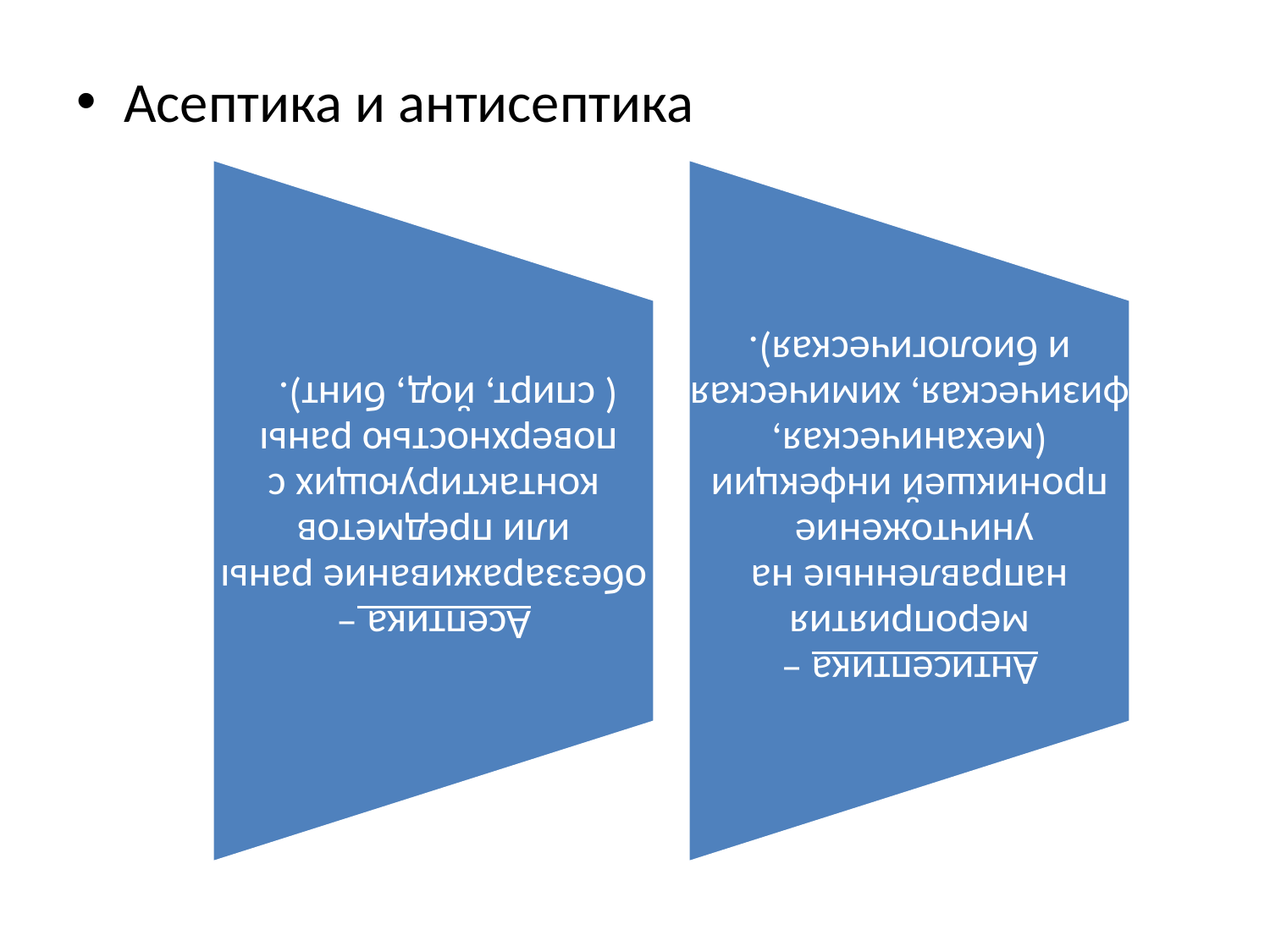

Асептика и антисептика
Асептика – обеззараживание раны или предметов контактирующих с поверхностью раны  ( спирт, йод, бинт).
Антисептика – мероприятия направленные на уничтожение  проникшей инфекции (механическая, физическая, химическая и биологическая).